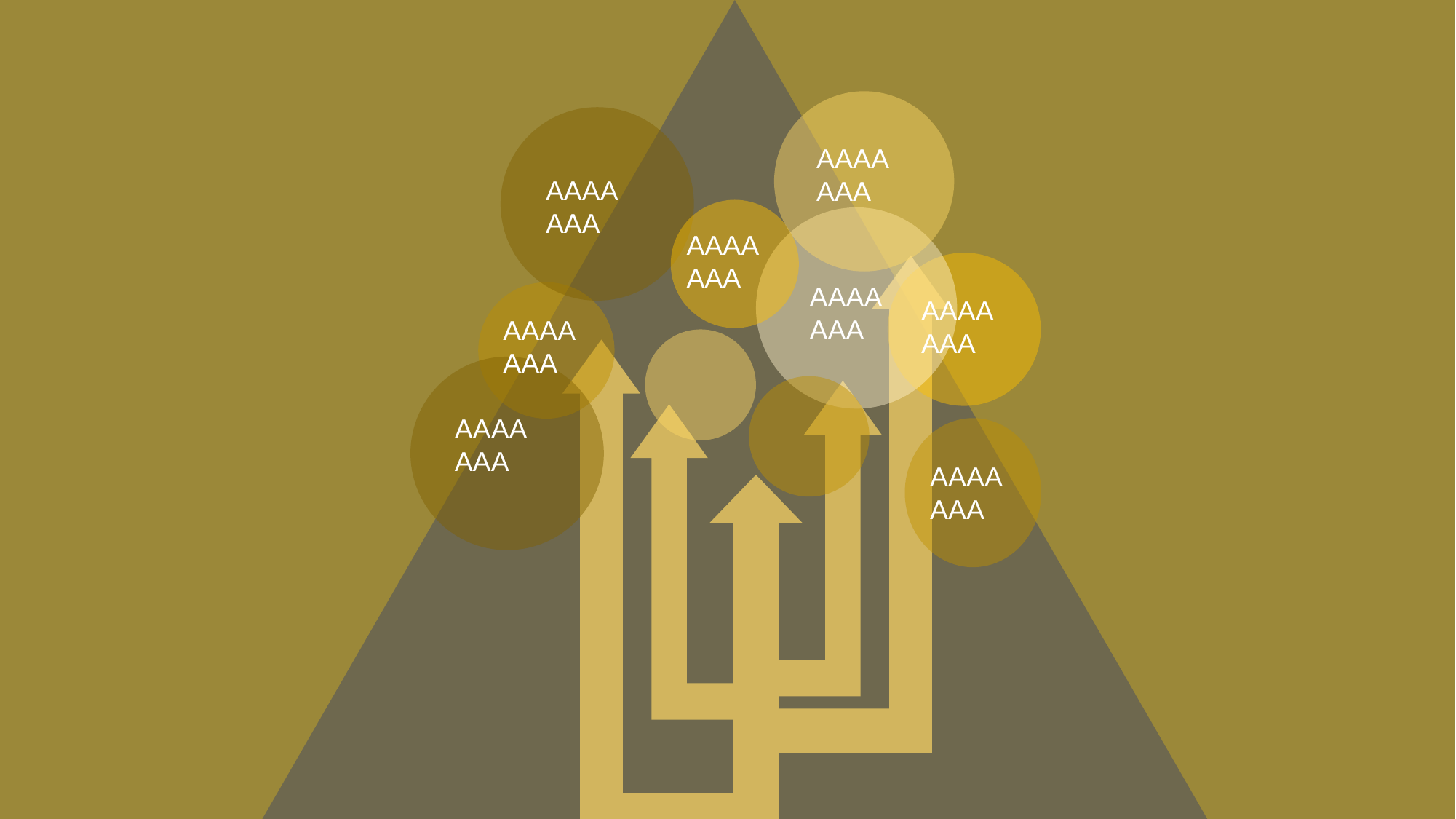

AAAAAAA
AAAAAAA

AAAAAAA

AAAAAAA

AAAAAAA
AAAAAAA

AAAAAAA

AAAAAAA